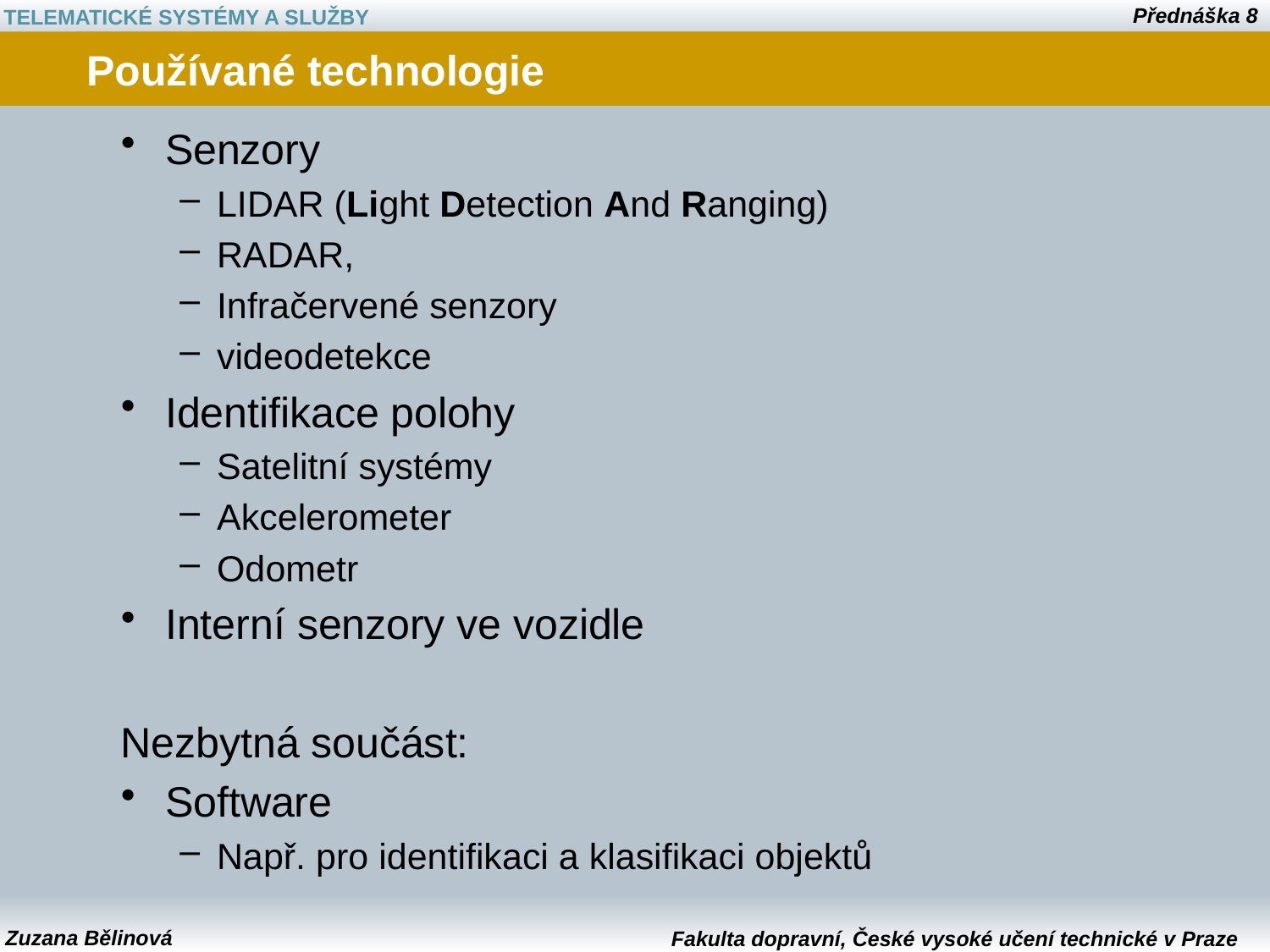

# Používané technologie
Senzory
LIDAR (Light Detection And Ranging)
RADAR,
Infračervené senzory
videodetekce
Identifikace polohy
Satelitní systémy
Akcelerometer
Odometr
Interní senzory ve vozidle

Nezbytná součást:
Software
Např. pro identifikaci a klasifikaci objektů